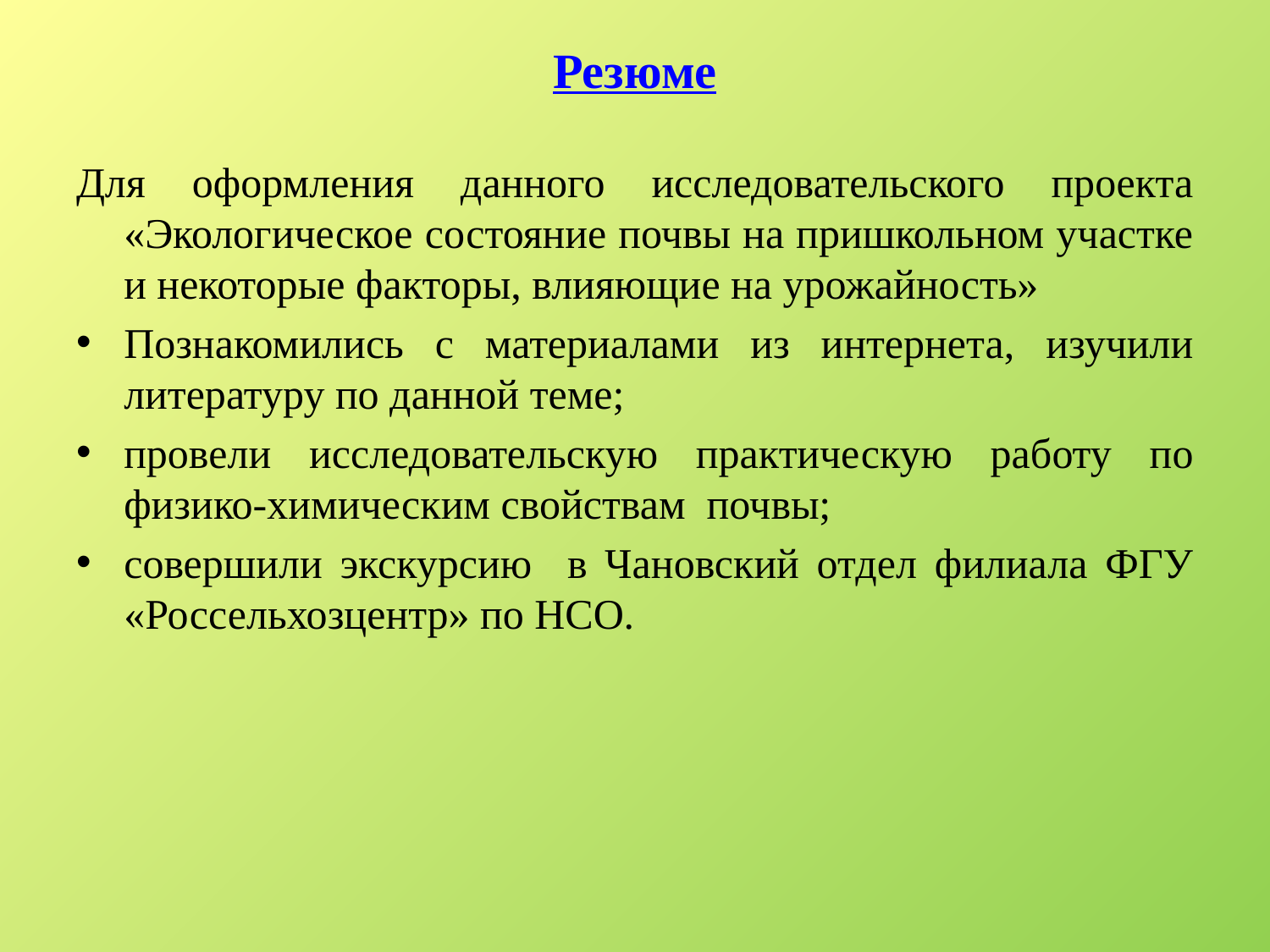

# Резюме
Для оформления данного исследовательского проекта «Экологическое состояние почвы на пришкольном участке и некоторые факторы, влияющие на урожайность»
Познакомились с материалами из интернета, изучили литературу по данной теме;
провели исследовательскую практическую работу по физико-химическим свойствам  почвы;
совершили экскурсию  в Чановский отдел филиала ФГУ «Россельхозцентр» по НСО.